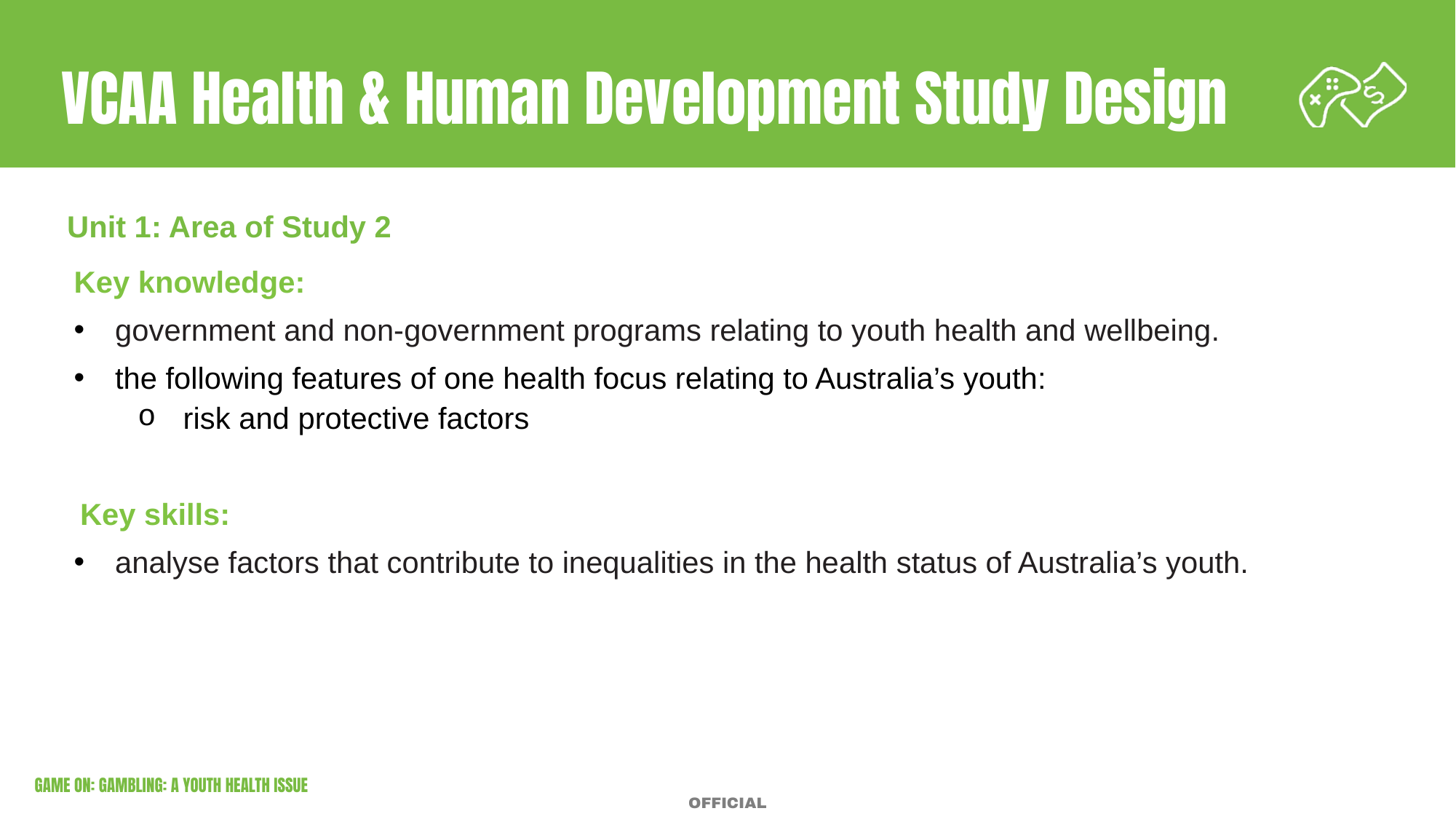

VCAA Health & Human Development Study Design
Unit 1: Area of Study 2
Key knowledge:
government and non-government programs relating to youth health and wellbeing.
the following features of one health focus relating to Australia’s youth:
risk and protective factors

Key skills:
analyse factors that contribute to inequalities in the health status of Australia’s youth.